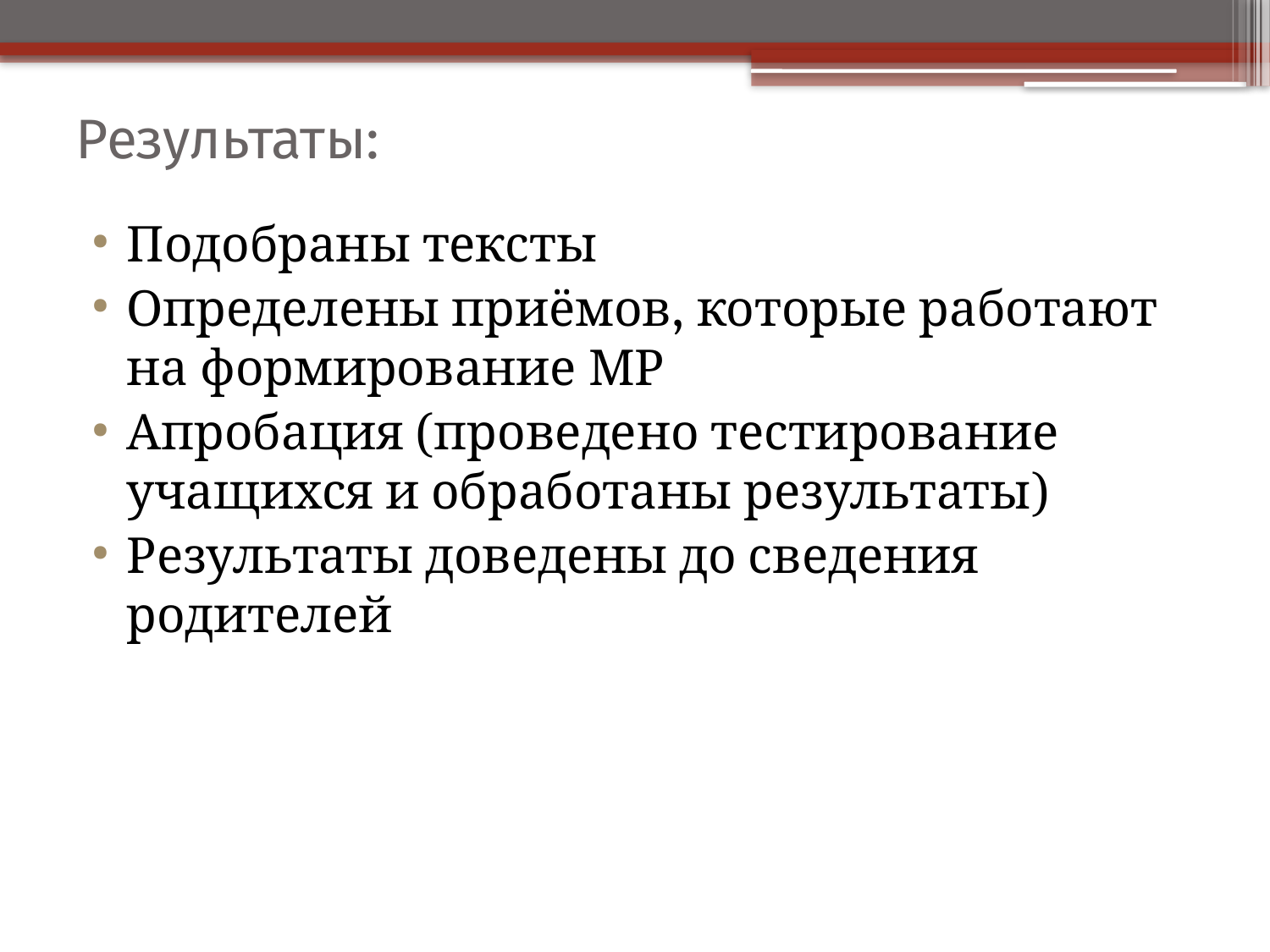

# Результаты:
Подобраны тексты
Определены приёмов, которые работают на формирование МР
Апробация (проведено тестирование учащихся и обработаны результаты)
Результаты доведены до сведения родителей